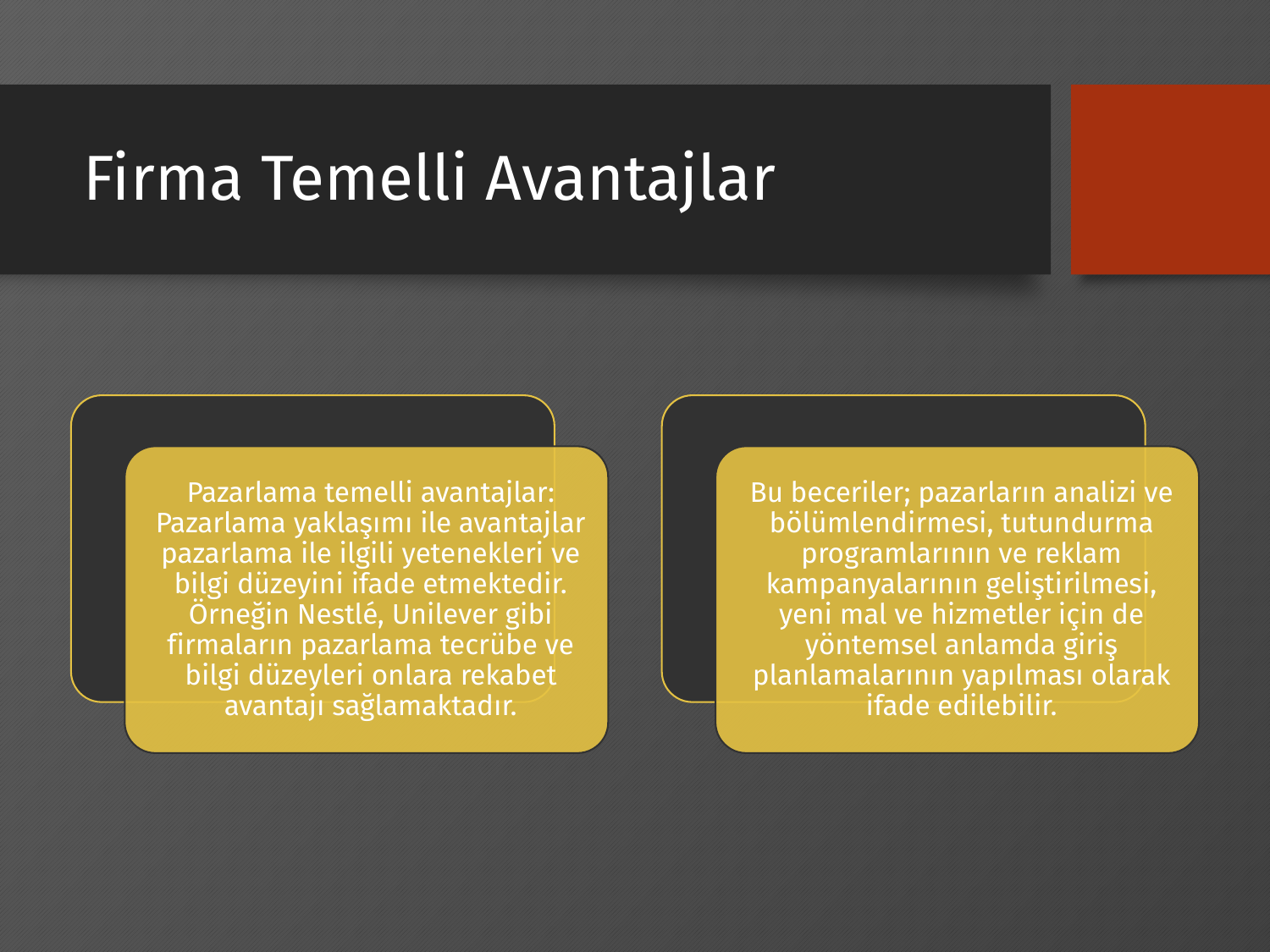

# Firma Temelli Avantajlar
Pazarlama temelli avantajlar: Pazarlama yaklaşımı ile avantajlar pazarlama ile ilgili yetenekleri ve bilgi düzeyini ifade etmektedir. Örneğin Nestlé, Unilever gibi firmaların pazarlama tecrübe ve bilgi düzeyleri onlara rekabet avantajı sağlamaktadır.
Bu beceriler; pazarların analizi ve bölümlendirmesi, tutundurma programlarının ve reklam kampanyalarının geliştirilmesi, yeni mal ve hizmetler için de yöntemsel anlamda giriş planlamalarının yapılması olarak ifade edilebilir.